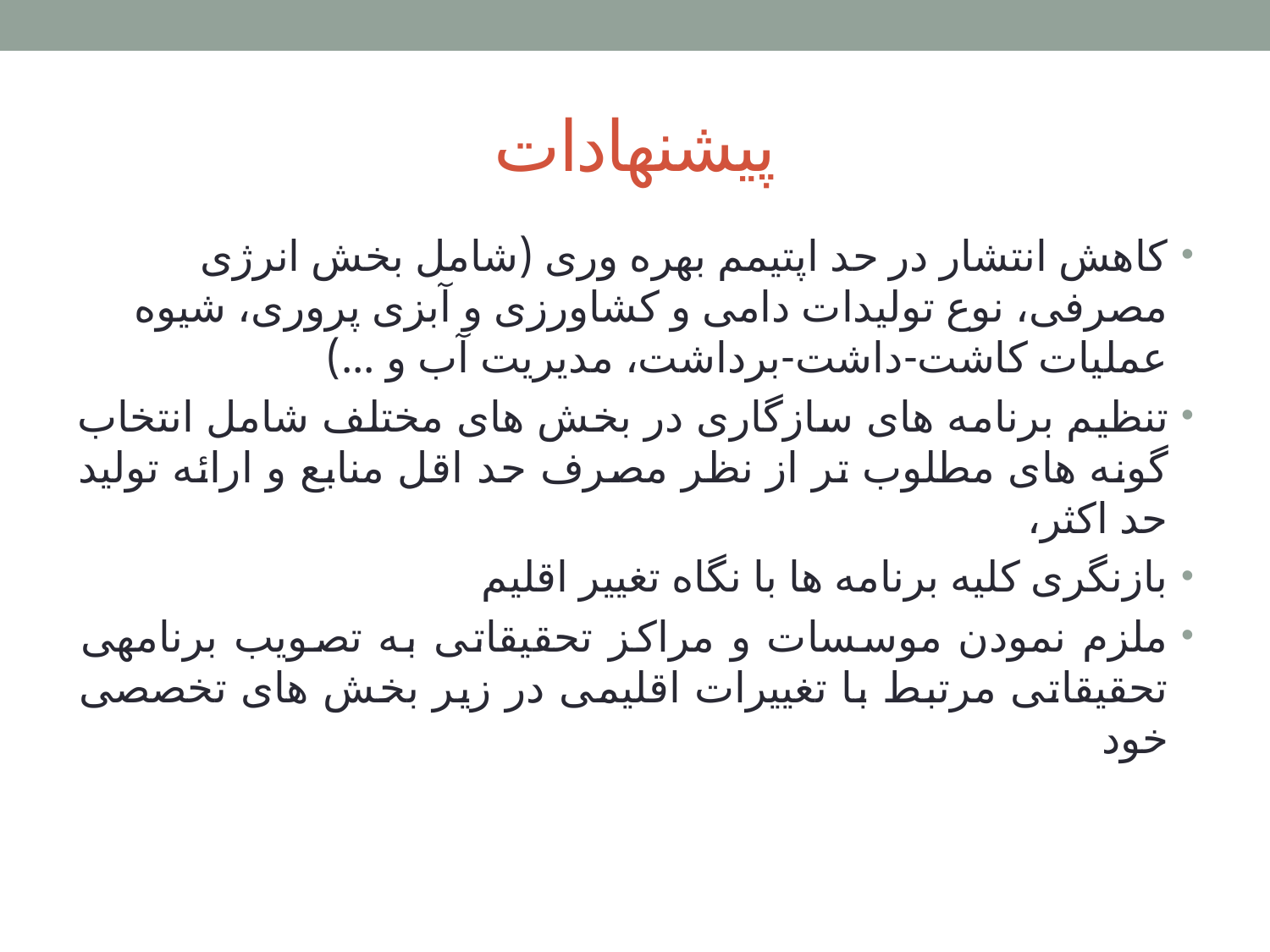

# پیشنهادات
کاهش انتشار در حد اپتیمم بهره وری (شامل بخش انرژی مصرفی، نوع تولیدات دامی و کشاورزی و آبزی پروری، شیوه عملیات کاشت-داشت-برداشت، مدیریت آب و ...)
تنظیم برنامه های سازگاری در بخش های مختلف شامل انتخاب گونه های مطلوب تر از نظر مصرف حد اقل منابع و ارائه تولید حد اکثر،
بازنگری کلیه برنامه ها با نگاه تغییر اقلیم
ملزم نمودن موسسات و مراکز تحقیقاتی به تصویب برنامهی تحقیقاتی مرتبط با تغییرات اقلیمی در زیر بخش های تخصصی خود